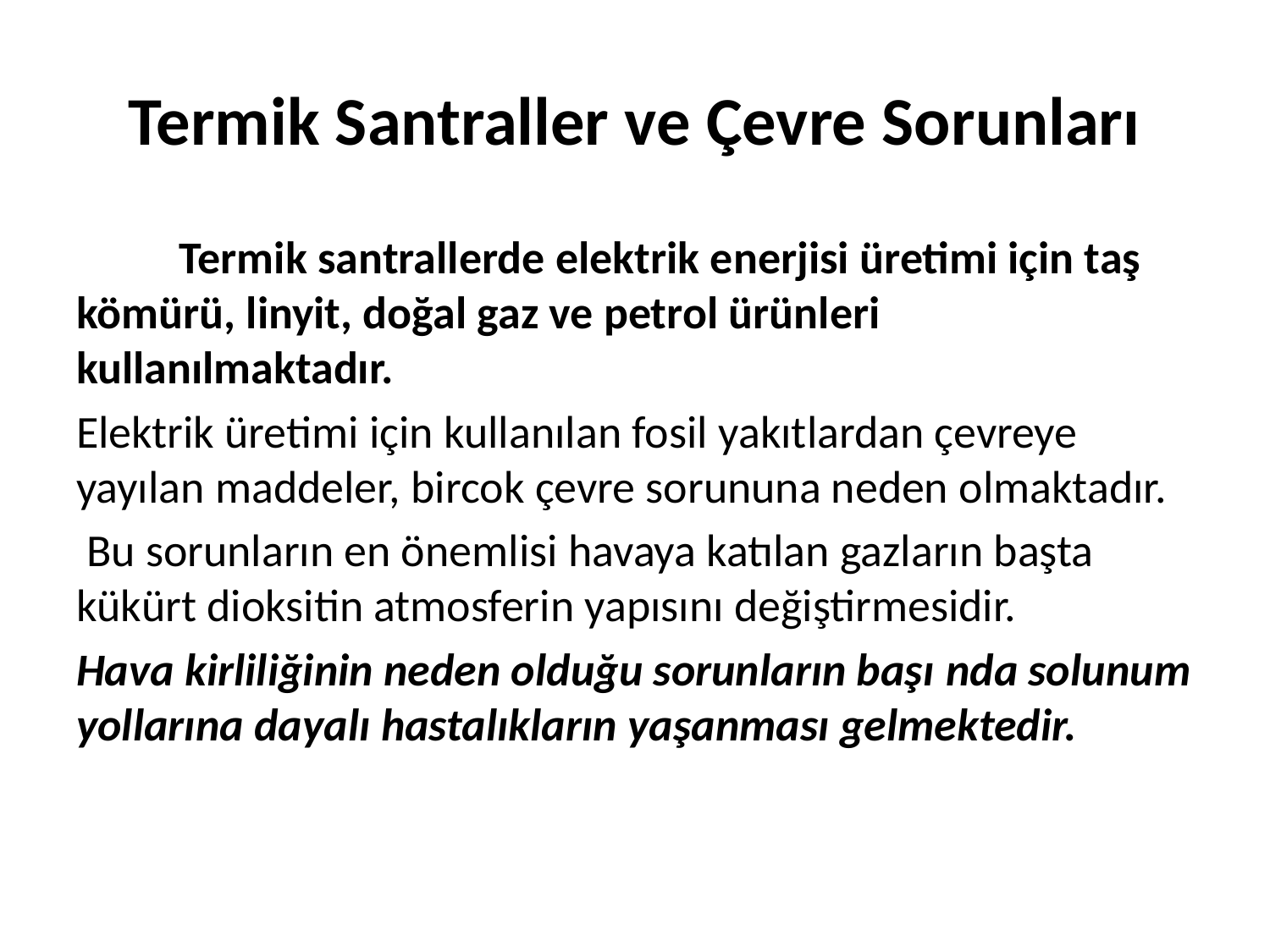

# Termik Santraller ve Çevre Sorunları
	Termik santrallerde elektrik enerjisi üretimi için taş kömürü, linyit, doğal gaz ve petrol ürünleri kullanılmaktadır.
Elektrik üretimi için kullanılan fosil yakıtlardan çevreye yayılan maddeler, bircok çevre sorununa neden olmaktadır.
 Bu sorunların en önemlisi havaya katılan gazların başta kükürt dioksitin atmosferin yapısını değiştirmesidir.
Hava kirliliğinin neden olduğu sorunların başı nda solunum yollarına dayalı hastalıkların yaşanması gelmektedir.